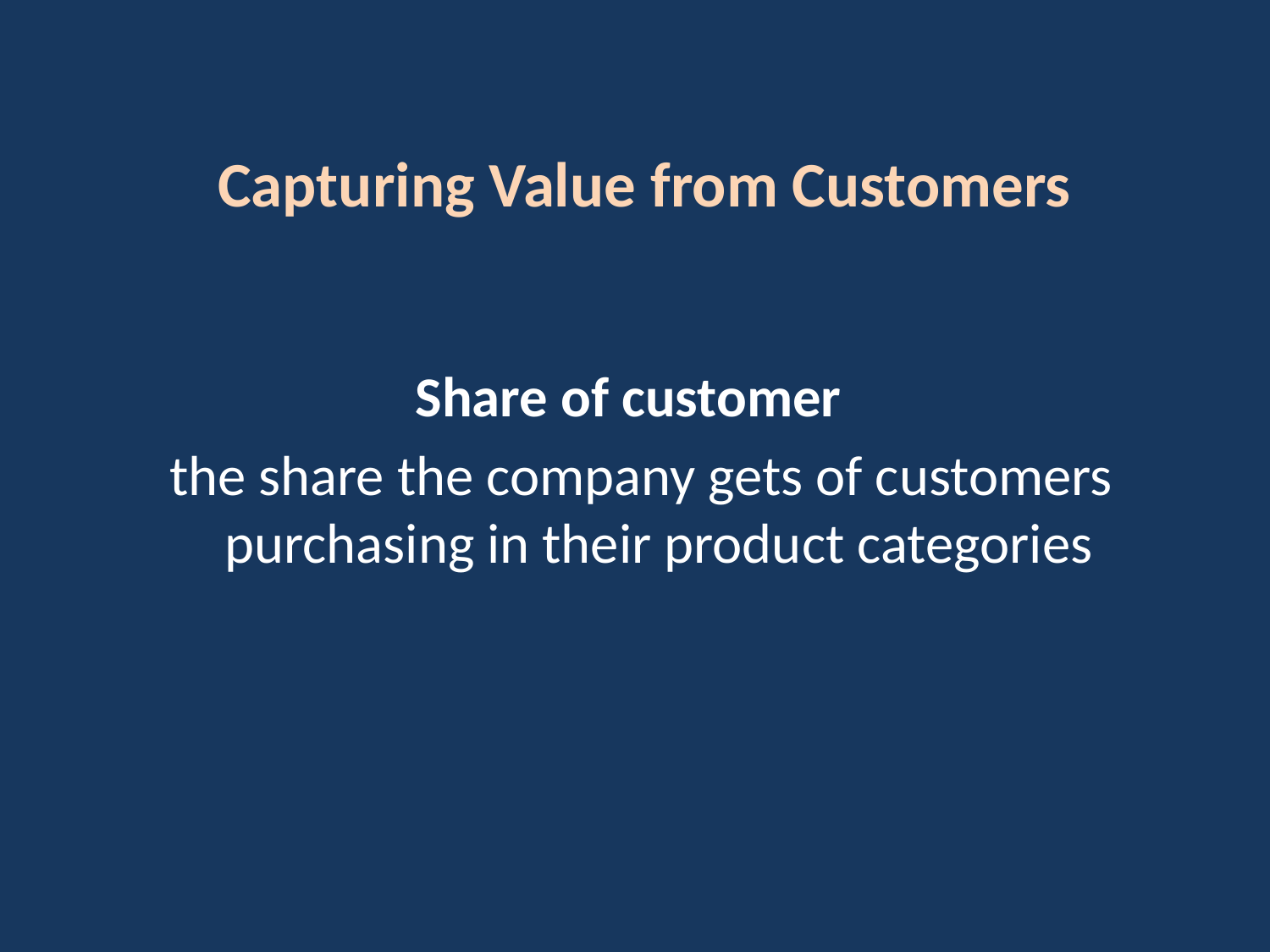

Capturing Value from Customers

Share of customer
 the share the company gets of customers purchasing in their product categories